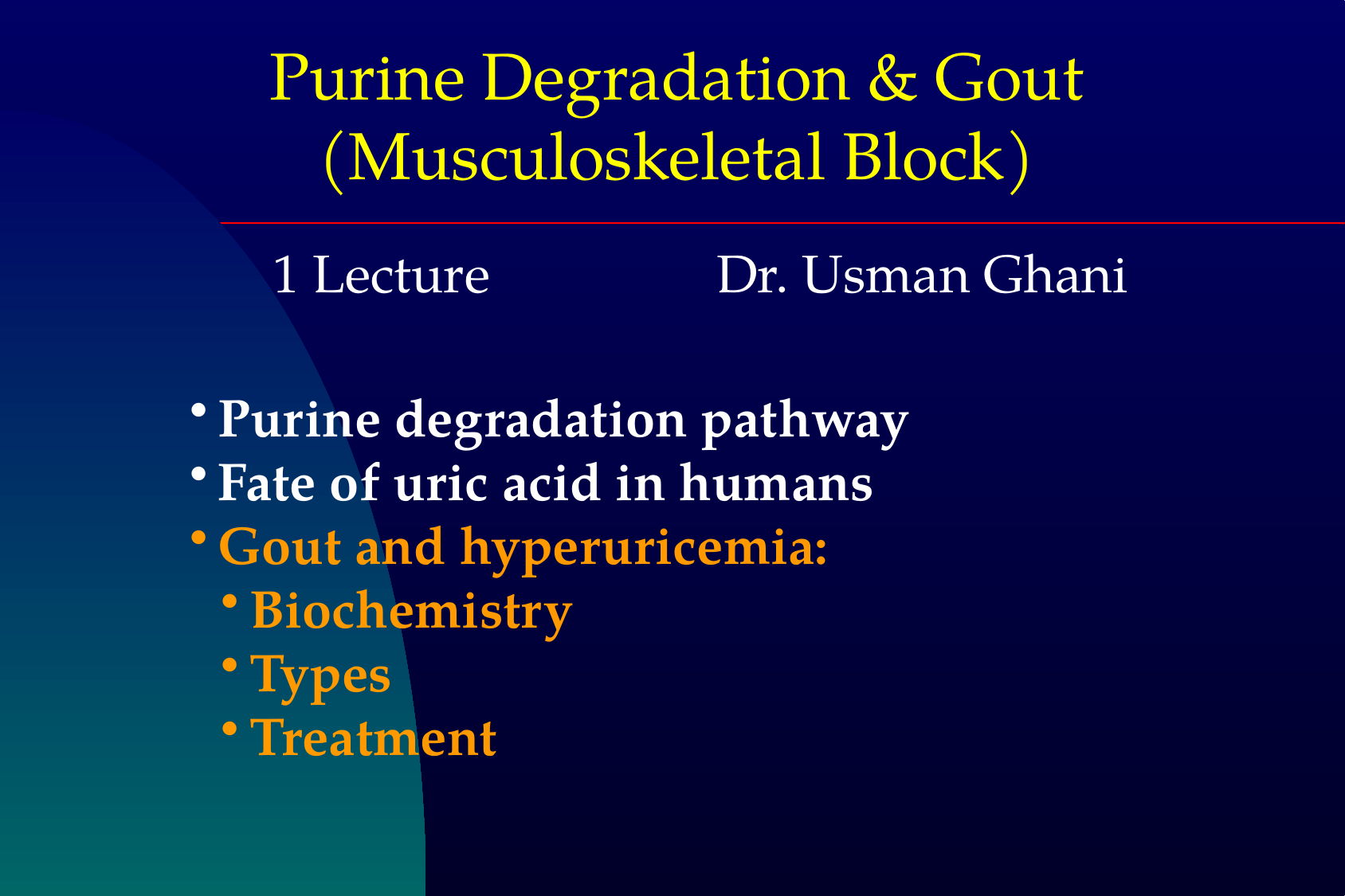

Purine Degradation & Gout
(Musculoskeletal Block)
1 Lecture                 Dr. Usman Ghani
Purine degradation pathway
Fate of uric acid in humans
Gout and hyperuricemia:
Biochemistry
Types
Treatment